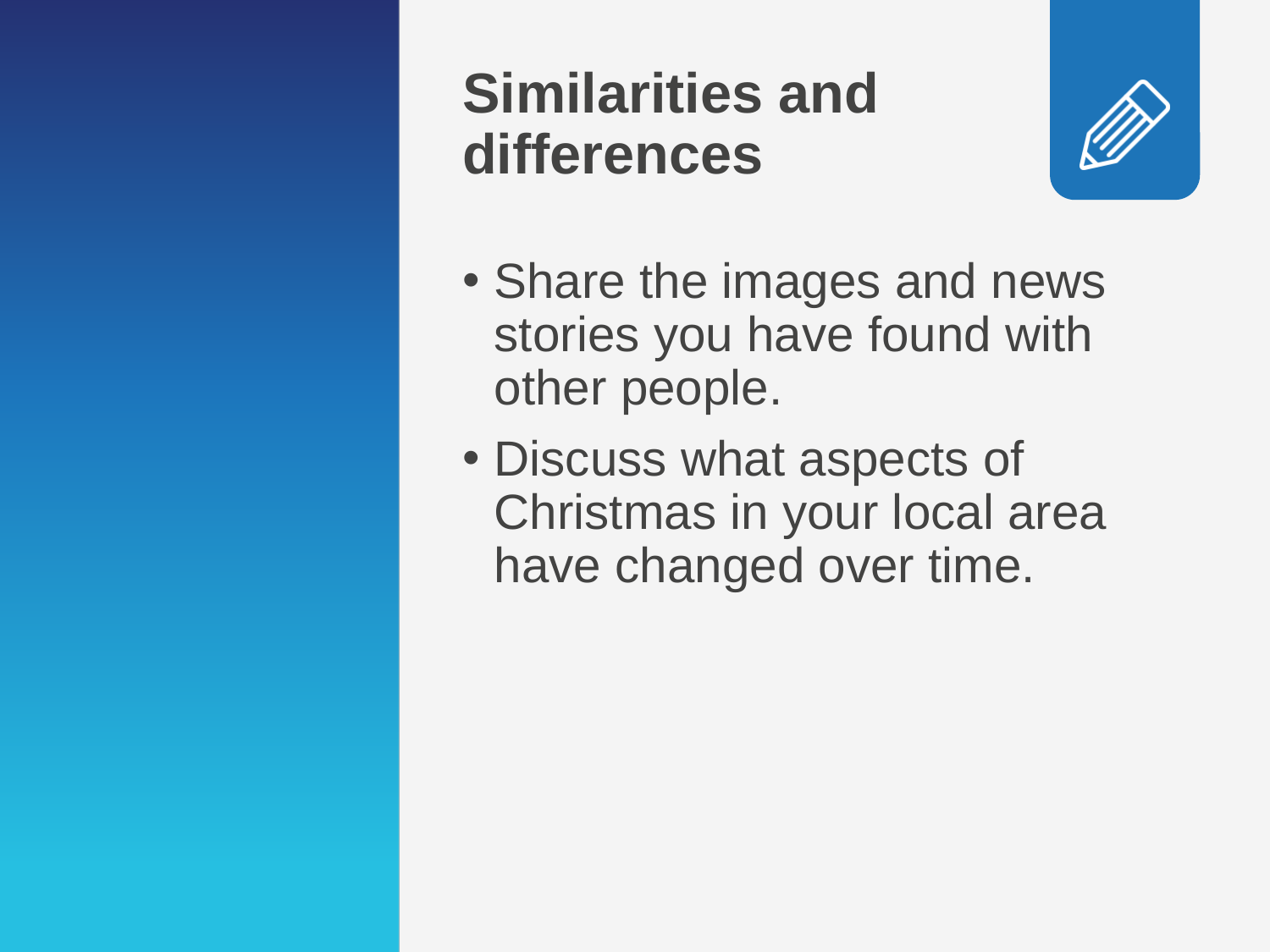

# Similarities and differences
Share the images and news stories you have found with other people.
Discuss what aspects of Christmas in your local area have changed over time.